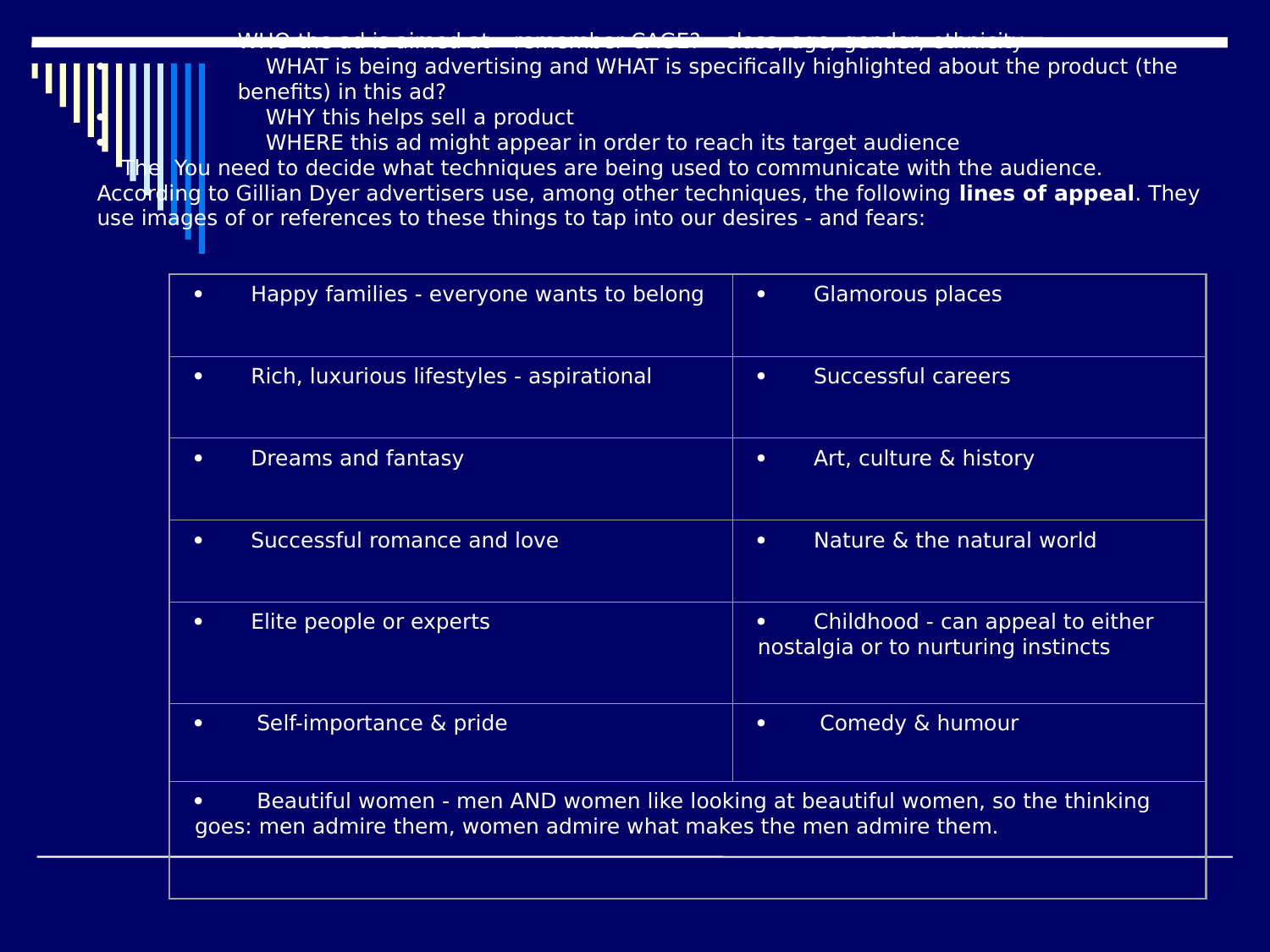

WHO the ad is aimed at – remember CAGE? – class, age, gender, ethnicity
•                           WHAT is being advertising and WHAT is specifically highlighted about the product (the                	  benefits) in this ad?
•                           WHY this helps sell a product
•                           WHERE this ad might appear in order to reach its target audience
    The  You need to decide what techniques are being used to communicate with the audience. According to Gillian Dyer advertisers use, among other techniques, the following lines of appeal. They use images of or references to these things to tap into our desires - and fears:

•        Happy families - everyone wants to belong

•        Glamorous places

•        Rich, luxurious lifestyles - aspirational

•        Successful careers

•        Dreams and fantasy

•        Art, culture & history

•        Successful romance and love

•        Nature & the natural world

•        Elite people or experts

•        Childhood - can appeal to either nostalgia or to nurturing instincts

•         Self-importance & pride

•         Comedy & humour

•         Beautiful women - men AND women like looking at beautiful women, so the thinking goes: men admire them, women admire what makes the men admire them.